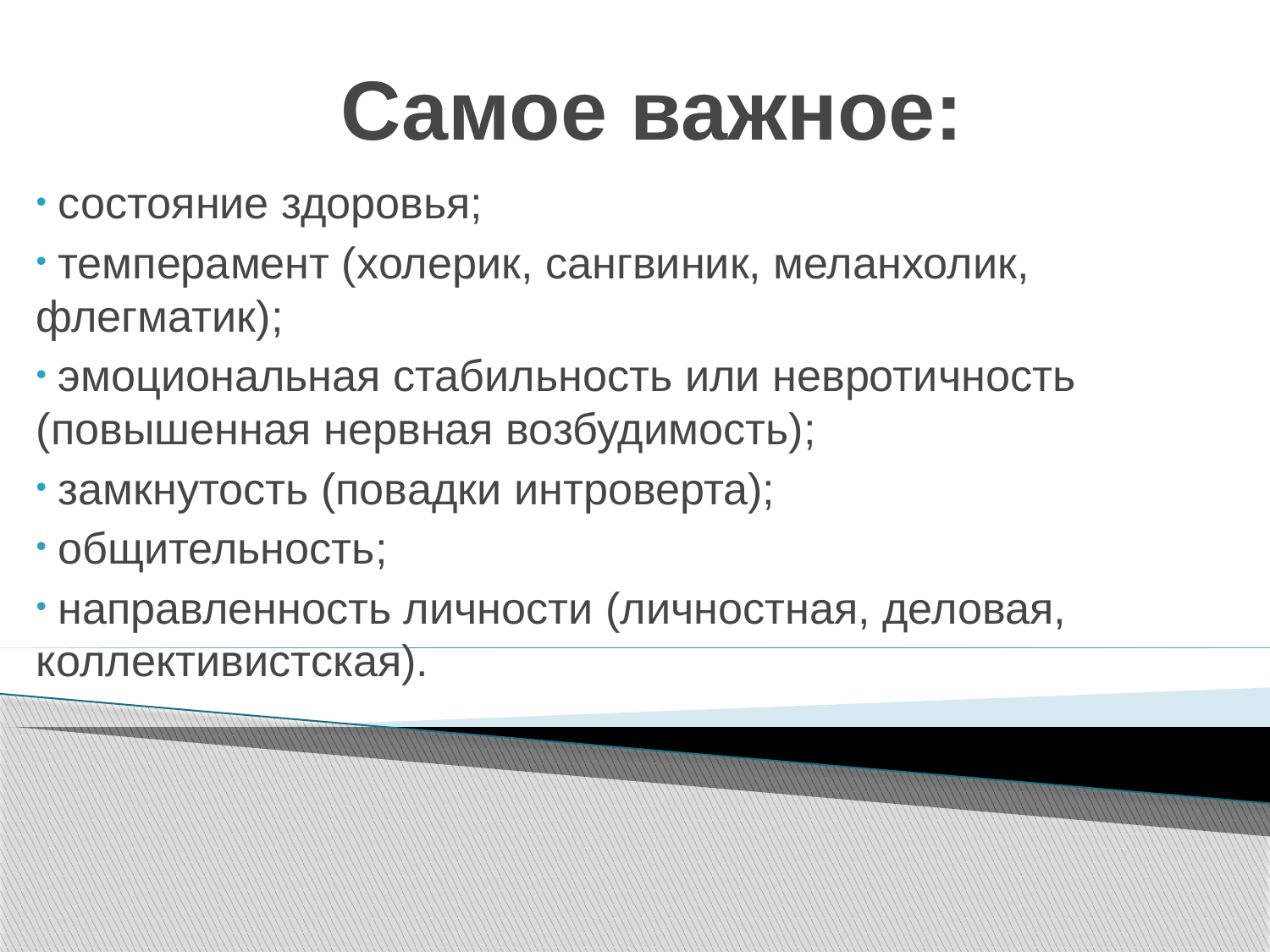

# Самое важное:
 состояние здоровья;
 темперамент (холерик, сангвиник, меланхолик, флегматик);
 эмоциональная стабильность или невротичность (повышенная нервная возбудимость);
 замкнутость (повадки интроверта);
 общительность;
 направленность личности (личностная, деловая, коллективистская).